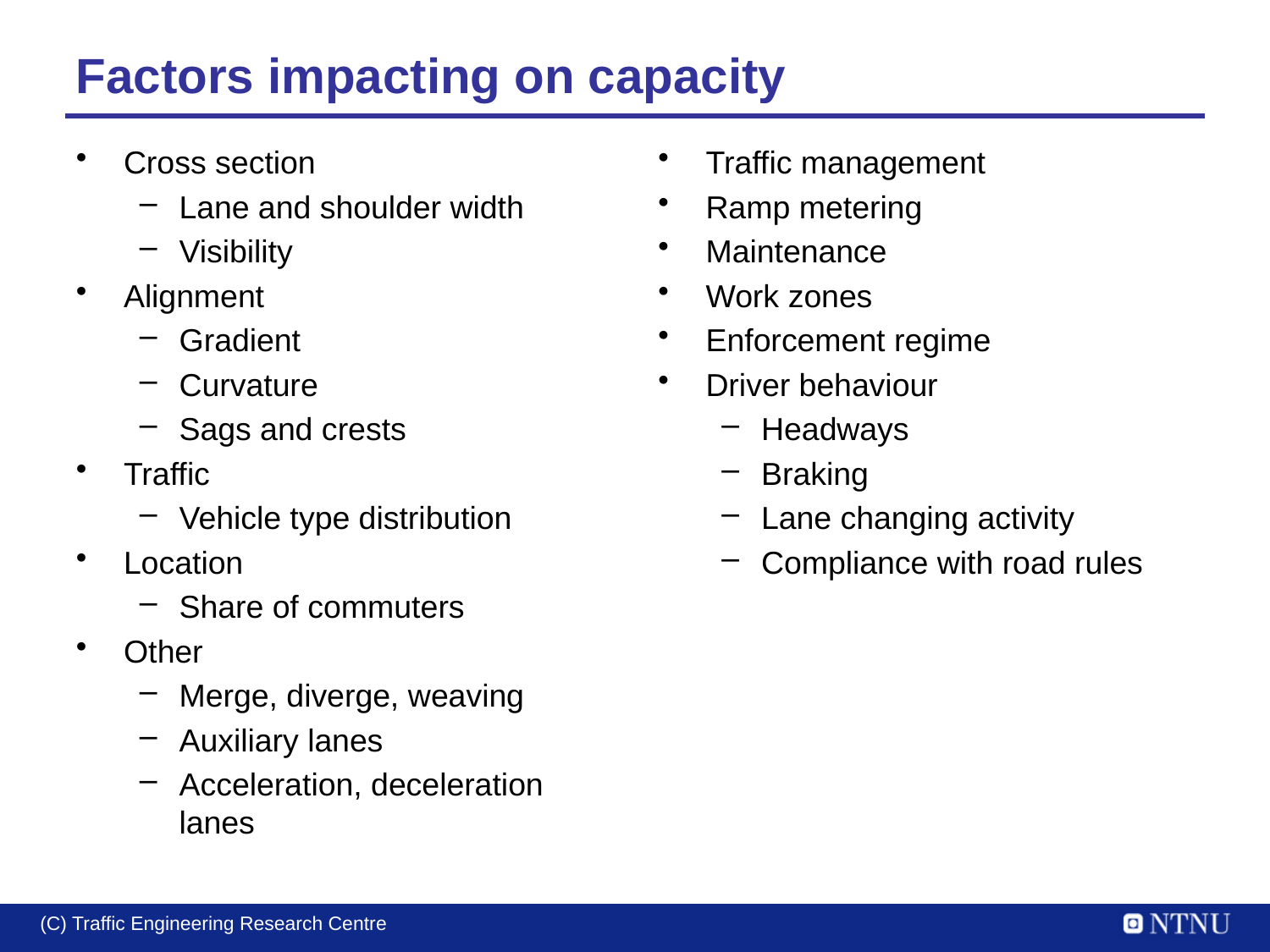

# Factors impacting on capacity
Cross section
Lane and shoulder width
Visibility
Alignment
Gradient
Curvature
Sags and crests
Traffic
Vehicle type distribution
Location
Share of commuters
Other
Merge, diverge, weaving
Auxiliary lanes
Acceleration, deceleration lanes
Traffic management
Ramp metering
Maintenance
Work zones
Enforcement regime
Driver behaviour
Headways
Braking
Lane changing activity
Compliance with road rules